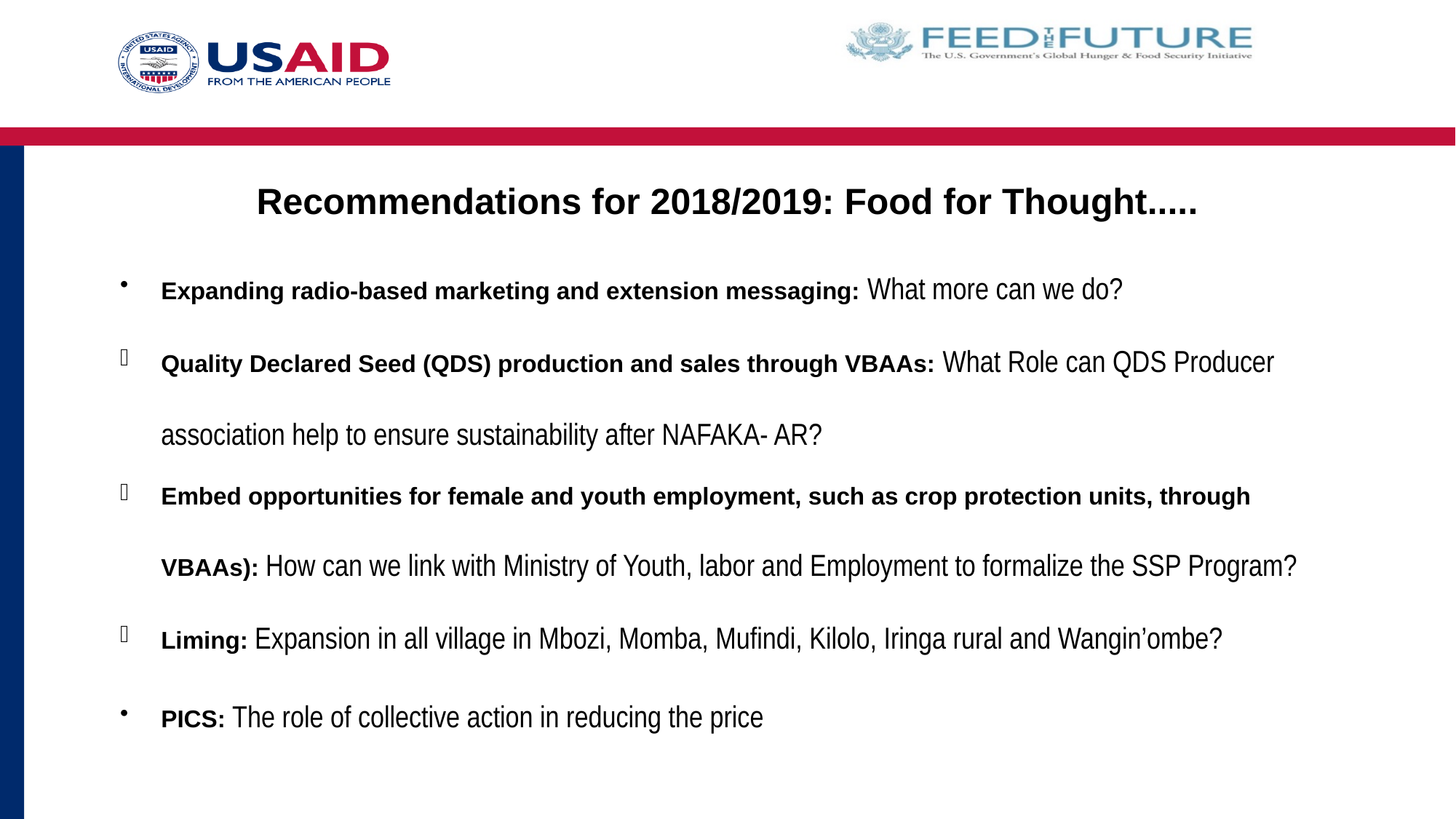

# Recommendations for 2018/2019: Food for Thought.....
Expanding radio-based marketing and extension messaging: What more can we do?
Quality Declared Seed (QDS) production and sales through VBAAs: What Role can QDS Producer association help to ensure sustainability after NAFAKA- AR?
Embed opportunities for female and youth employment, such as crop protection units, through VBAAs): How can we link with Ministry of Youth, labor and Employment to formalize the SSP Program?
Liming: Expansion in all village in Mbozi, Momba, Mufindi, Kilolo, Iringa rural and Wangin’ombe?
PICS: The role of collective action in reducing the price